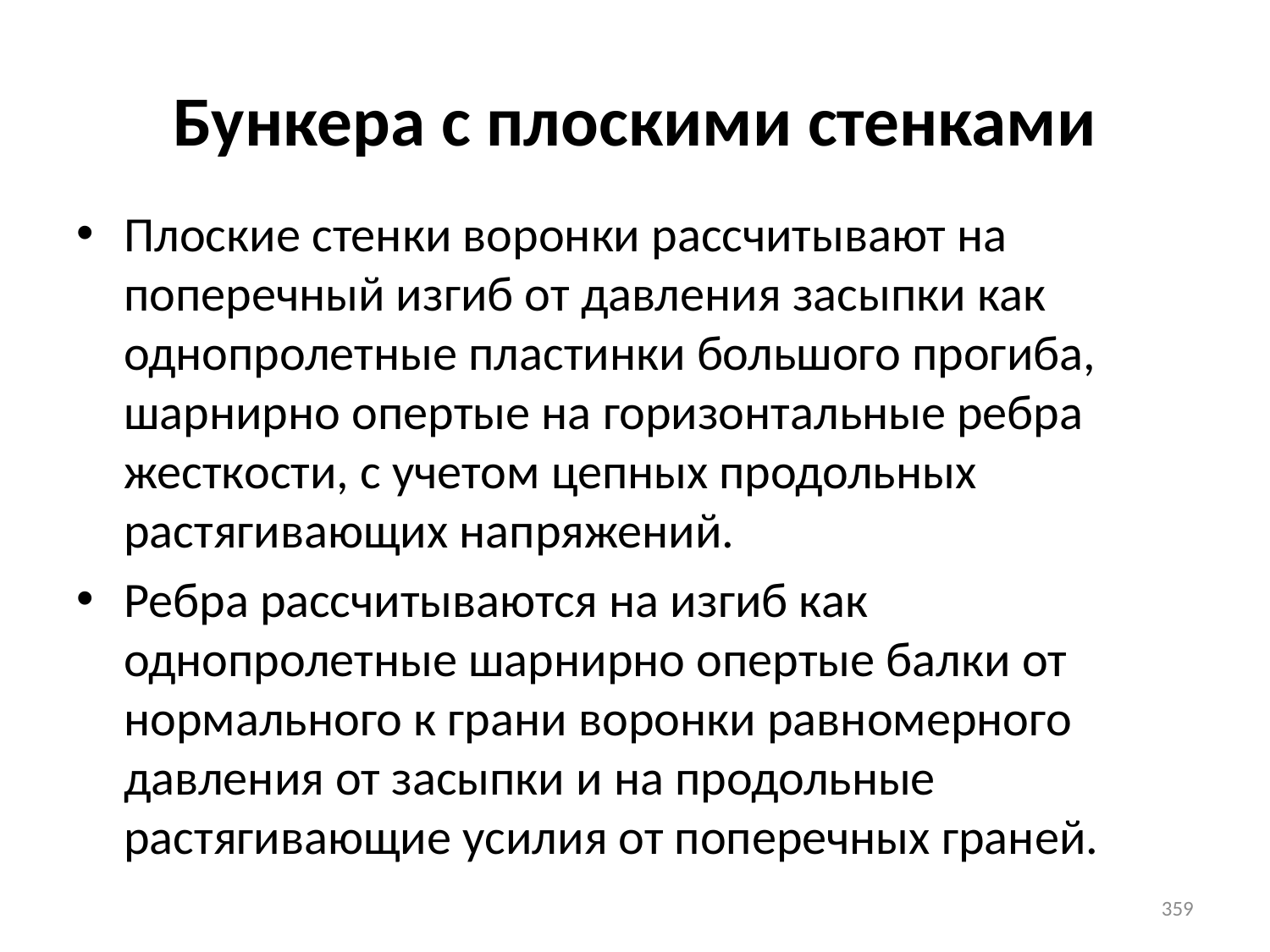

Бункера с плоскими стенками
Плоские стенки воронки рассчитывают на поперечный изгиб от давления засыпки как однопролетные пластинки большого прогиба, шарнирно опертые на горизонтальные ребра жесткости, с учетом цепных продольных растягивающих напряжений.
Ребра рассчитываются на изгиб как однопролетные шарнирно опертые балки от нормального к грани воронки равномерного давления от засыпки и на продольные растягивающие усилия от поперечных граней.
359